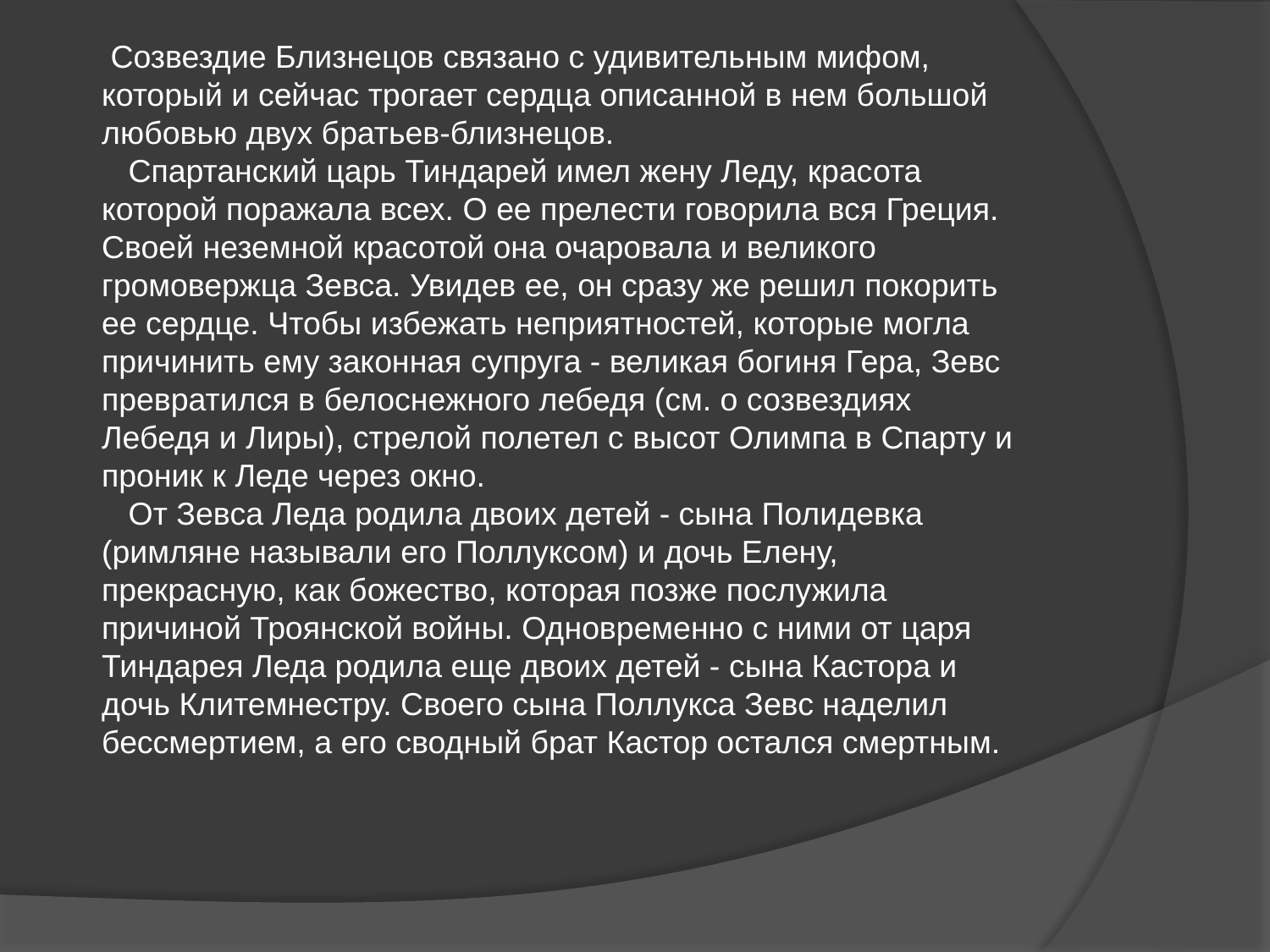

Созвездие Близнецов связано с удивительным мифом, который и сейчас трогает сердца описанной в нем большой любовью двух братьев-близнецов.
   Спартанский царь Тиндарей имел жену Леду, красота которой поражала всех. О ее прелести говорила вся Греция. Своей неземной красотой она очаровала и великого громовержца Зевса. Увидев ее, он сразу же решил покорить ее сердце. Чтобы избежать неприятностей, которые могла причинить ему законная супруга - великая богиня Гера, Зевс превратился в белоснежного лебедя (см. о созвездиях Лебедя и Лиры), стрелой полетел с высот Олимпа в Спарту и проник к Леде через окно.
   От Зевса Леда родила двоих детей - сына Полидевка (римляне называли его Поллуксом) и дочь Елену, прекрасную, как божество, которая позже послужила причиной Троянской войны. Одновременно с ними от царя Тиндарея Леда родила еще двоих детей - сына Кастора и дочь Клитемнестру. Своего сына Поллукса Зевс наделил бессмертием, а его сводный брат Кастор остался смертным.